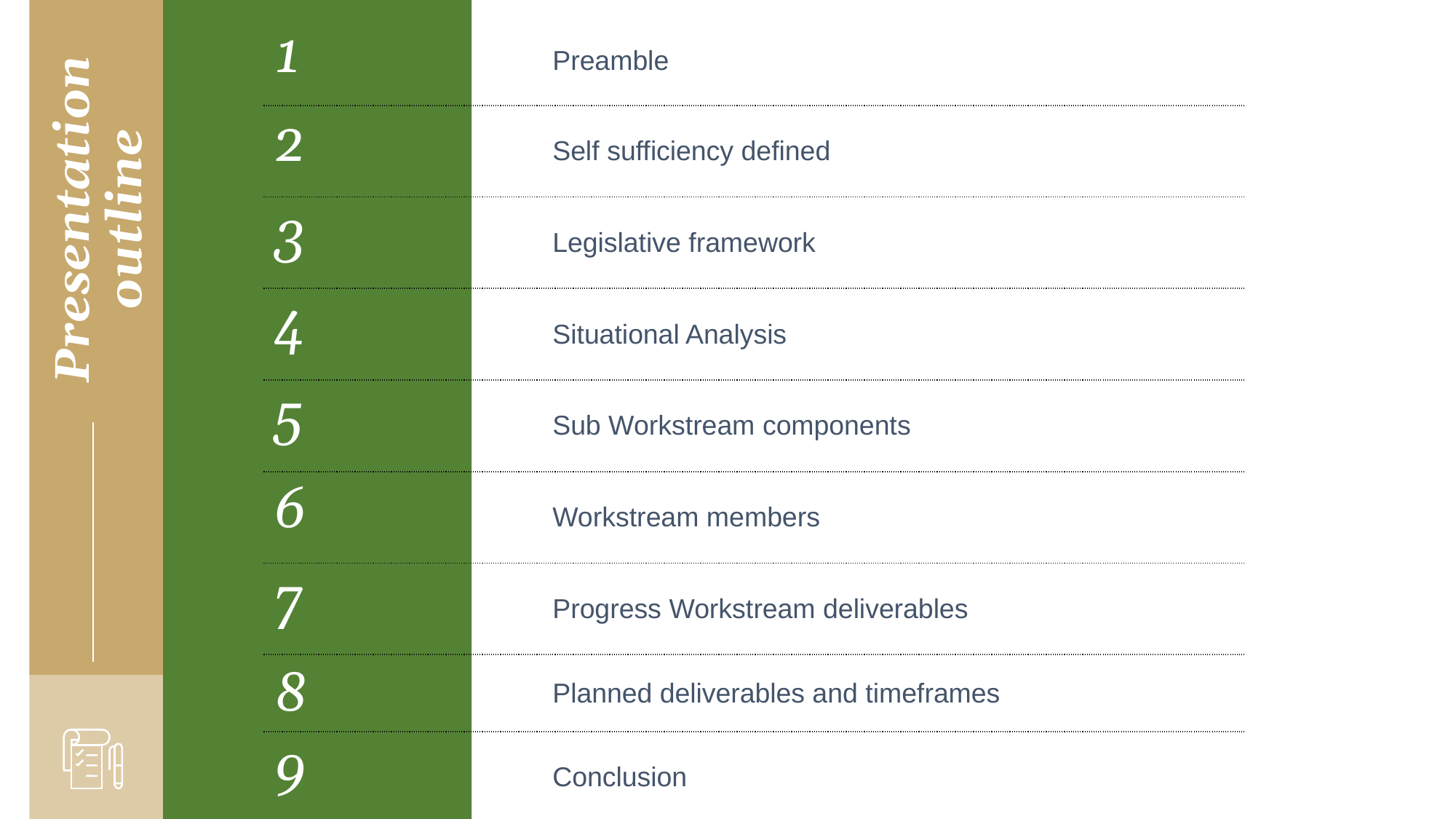

| 1 | Preamble |
| --- | --- |
| 2 | Self sufficiency defined |
| 3 | Legislative framework |
| 4 | Situational Analysis |
| 5 | Sub Workstream components |
| 6 | Workstream members |
| 7 | Progress Workstream deliverables |
| 8 | Planned deliverables and timeframes |
| 9 | Conclusion |
Presentation outline